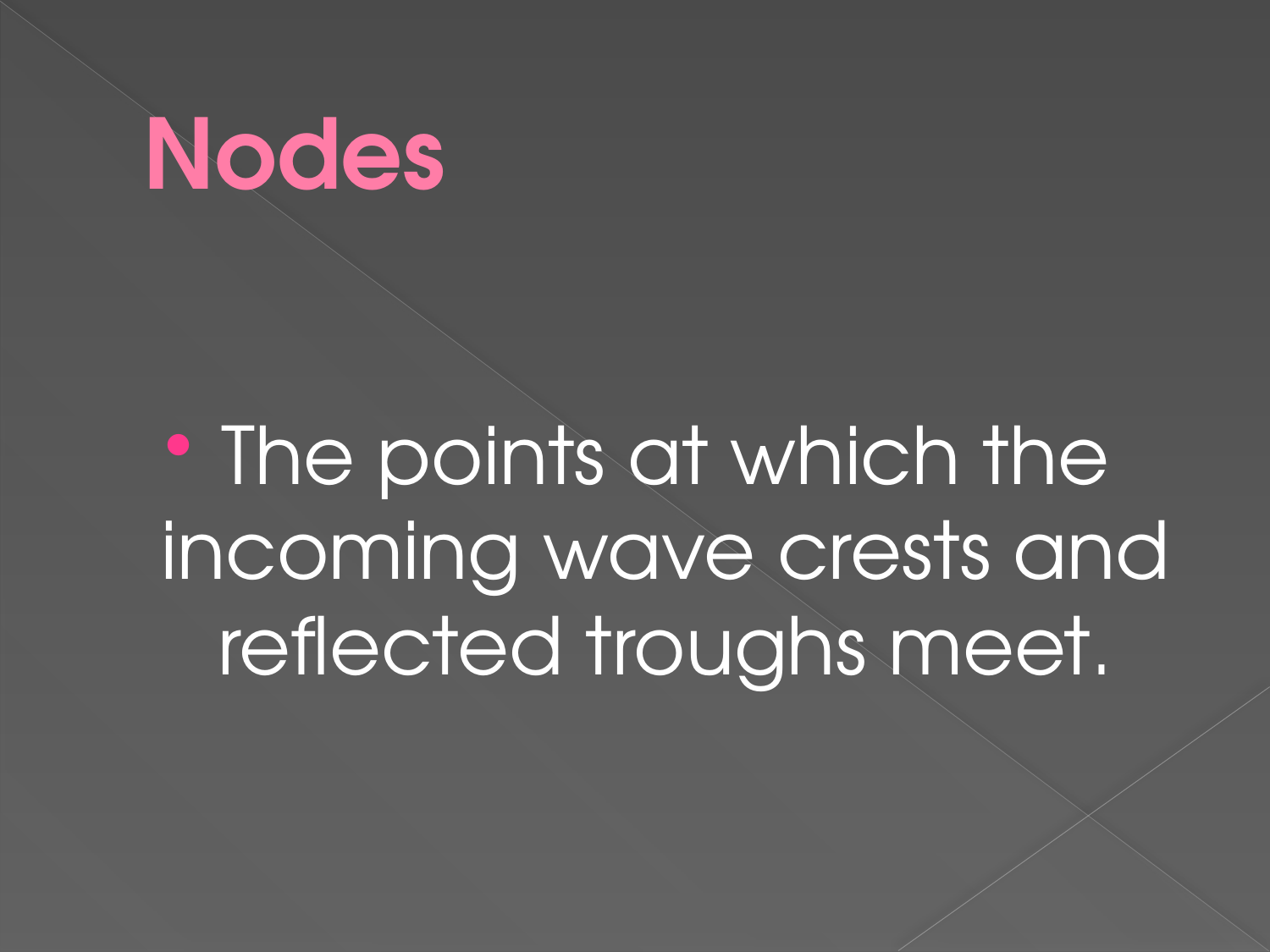

# Nodes
The points at which the incoming wave crests and reflected troughs meet.